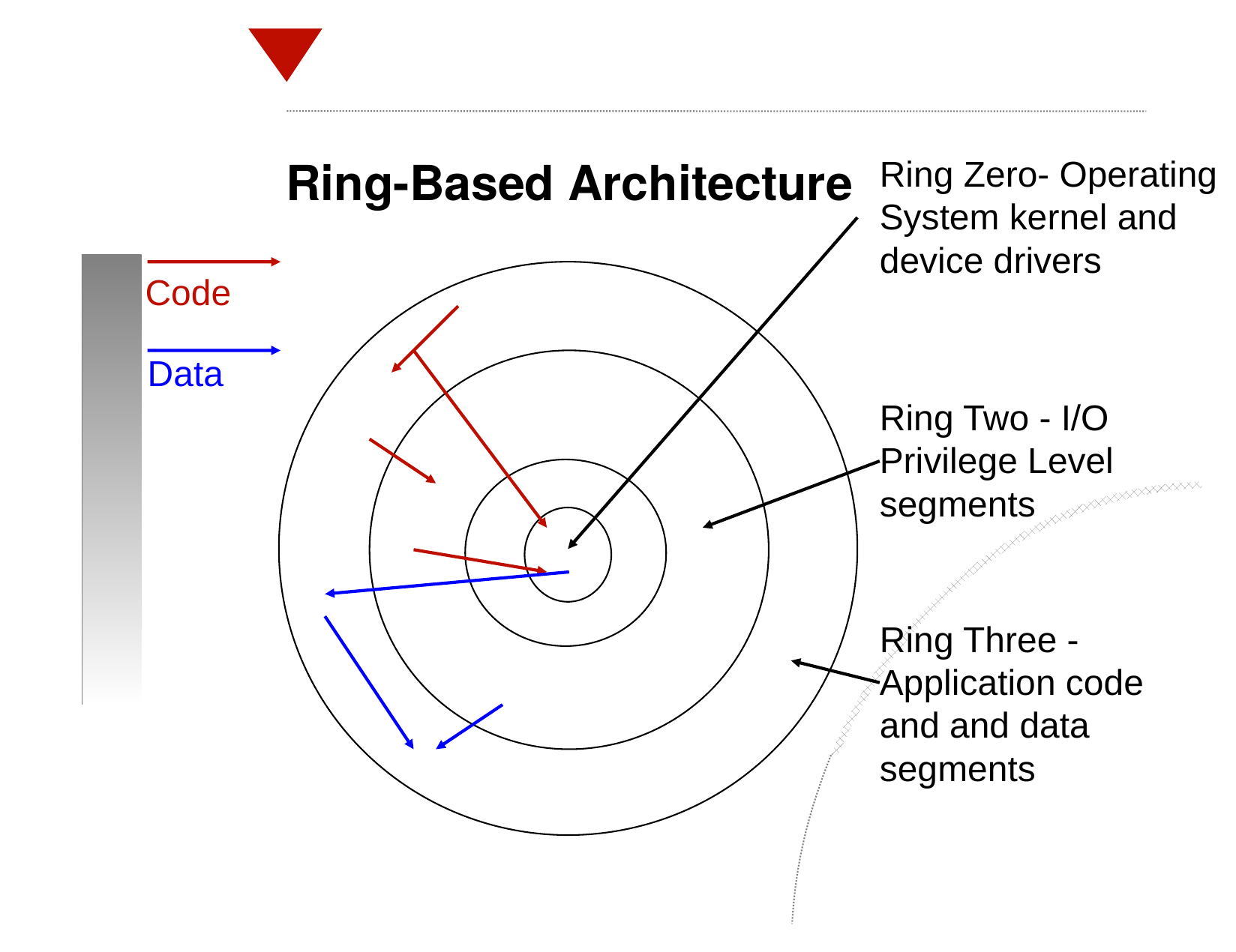

Ring-Based Architecture
Ring Zero- Operating System kernel and device drivers

Code

Data

Ring Two - I/O Privilege Level segments

Ring Three - Application code and and data segments